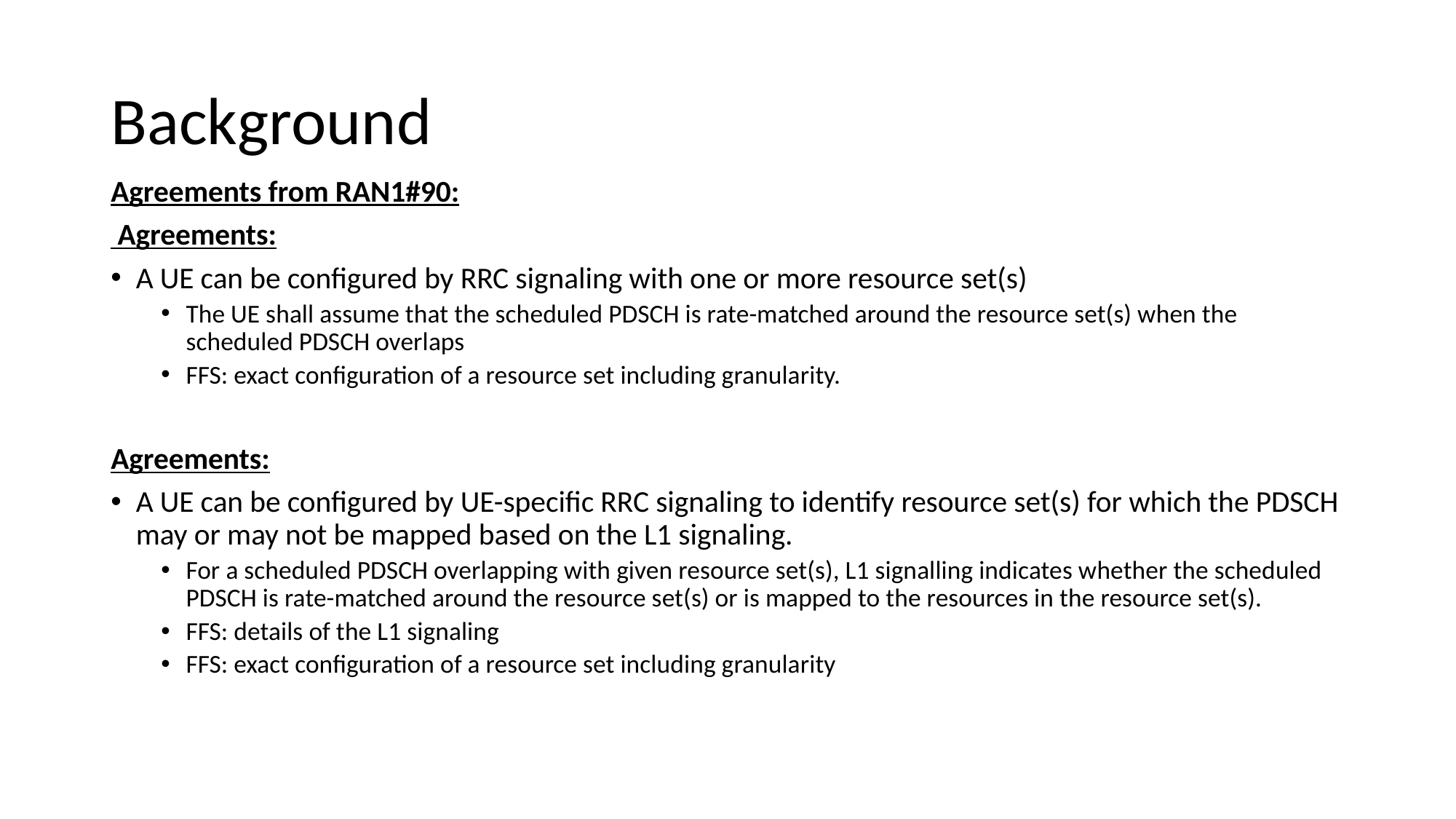

# Background
Agreements from RAN1#90:
 Agreements:
A UE can be configured by RRC signaling with one or more resource set(s)
The UE shall assume that the scheduled PDSCH is rate-matched around the resource set(s) when the scheduled PDSCH overlaps
FFS: exact configuration of a resource set including granularity.

Agreements:
A UE can be configured by UE-specific RRC signaling to identify resource set(s) for which the PDSCH may or may not be mapped based on the L1 signaling.
For a scheduled PDSCH overlapping with given resource set(s), L1 signalling indicates whether the scheduled PDSCH is rate-matched around the resource set(s) or is mapped to the resources in the resource set(s).
FFS: details of the L1 signaling
FFS: exact configuration of a resource set including granularity